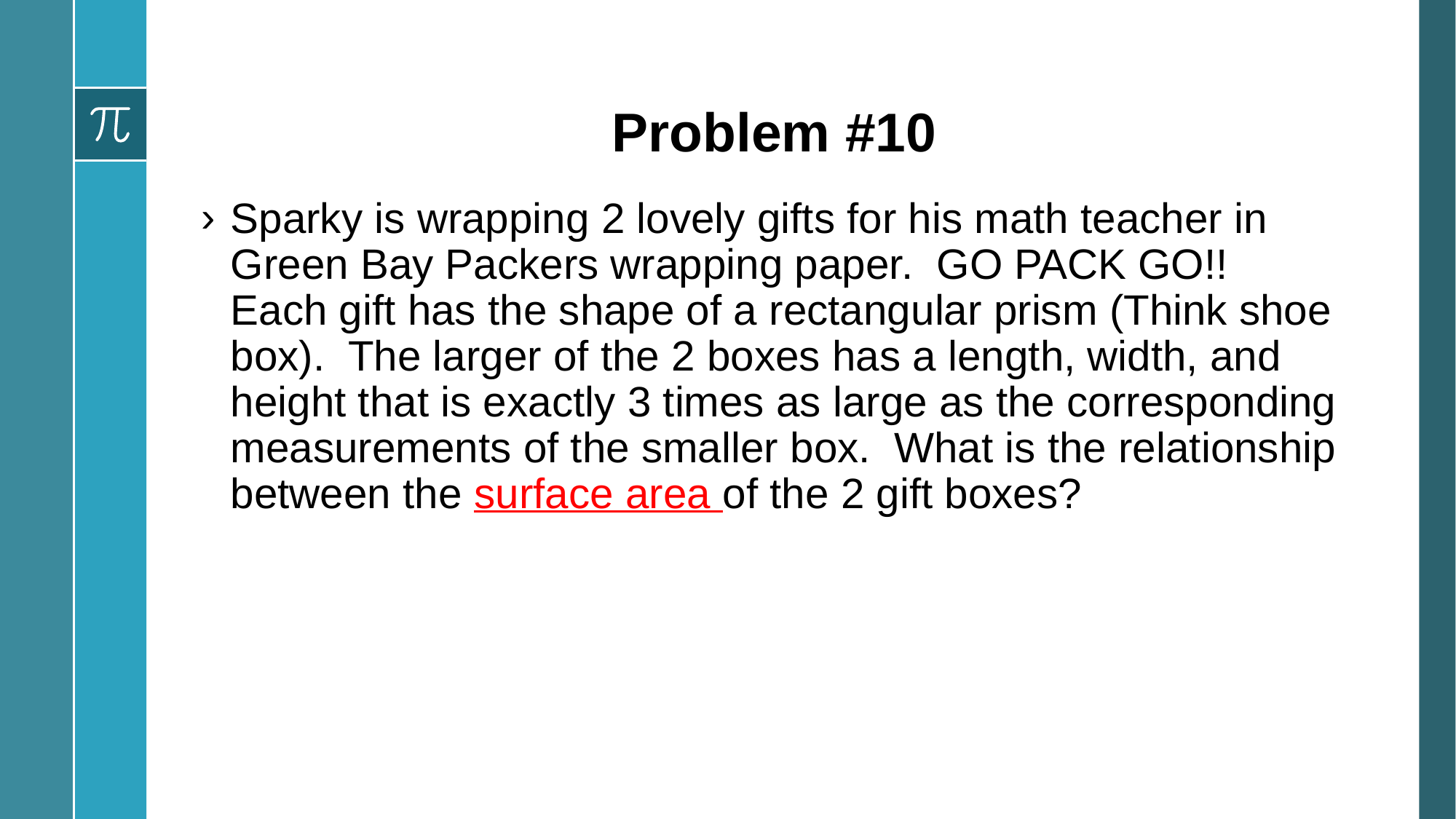

# Problem #10
Sparky is wrapping 2 lovely gifts for his math teacher in Green Bay Packers wrapping paper.  GO PACK GO!!  Each gift has the shape of a rectangular prism (Think shoe box).  The larger of the 2 boxes has a length, width, and height that is exactly 3 times as large as the corresponding measurements of the smaller box.  What is the relationship between the surface area of the 2 gift boxes?